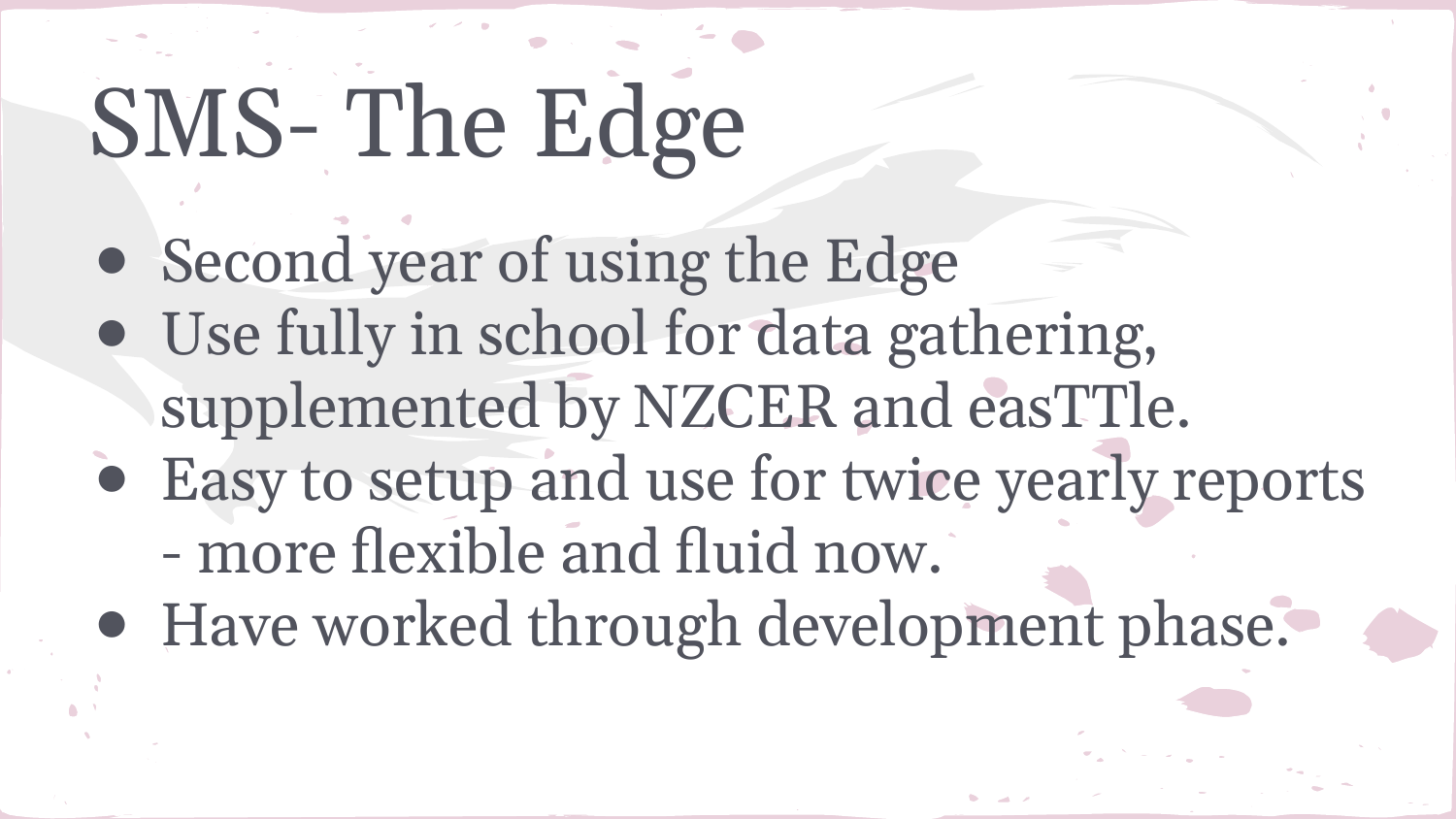

# SMS- The Edge
Second year of using the Edge
Use fully in school for data gathering, supplemented by NZCER and easTTle.
Easy to setup and use for twice yearly reports - more flexible and fluid now.
Have worked through development phase.